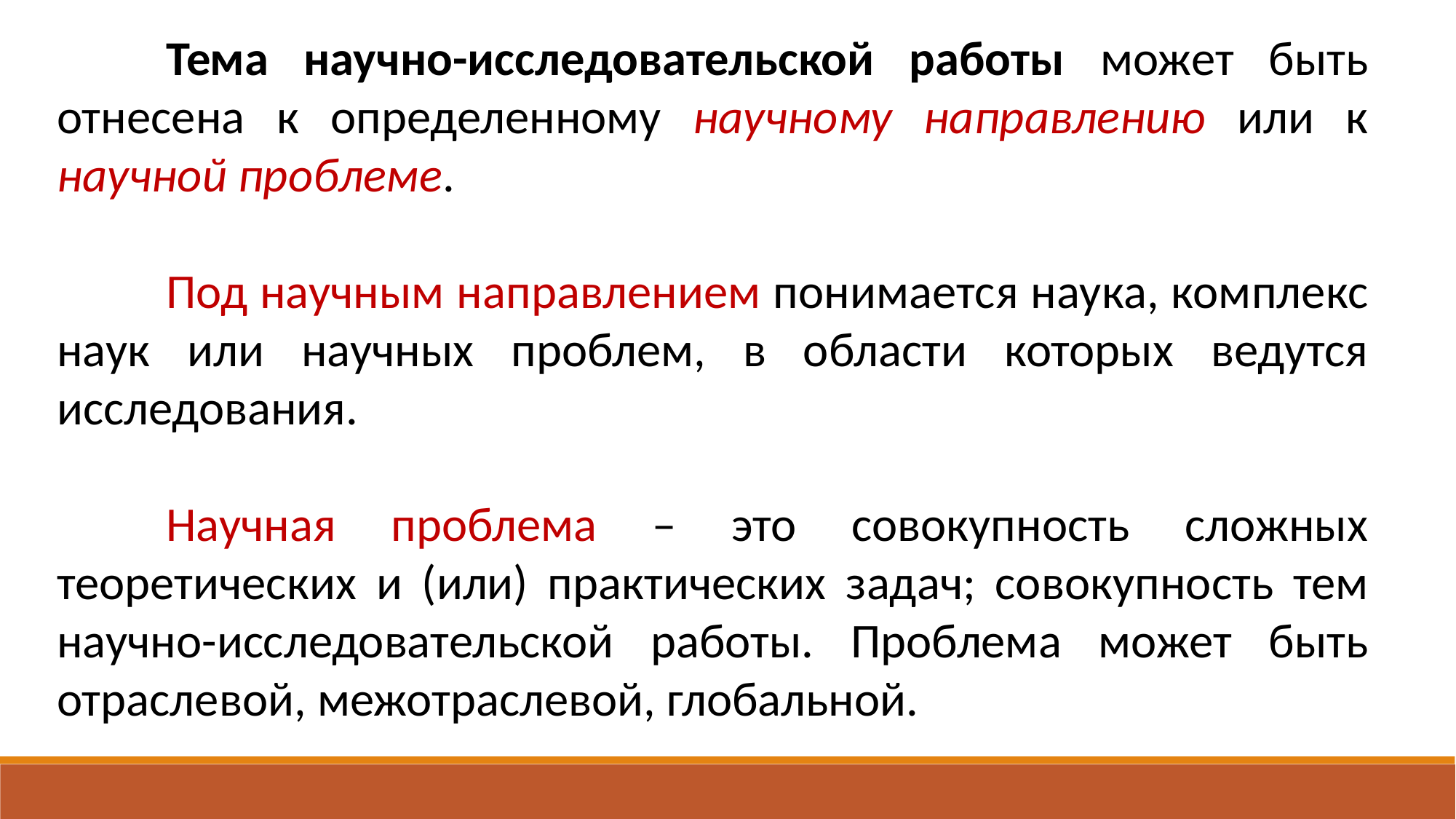

Тема научно-исследовательской работы может быть отнесена к определенному научному направлению или к научной проблеме.

	Под научным направлением понимается наука, комплекс наук или научных проблем, в области которых ведутся исследования.

	Научная проблема – это совокупность сложных теоретических и (или) практических задач; совокупность тем научно-исследовательской работы. Проблема может быть отраслевой, межотраслевой, глобальной.